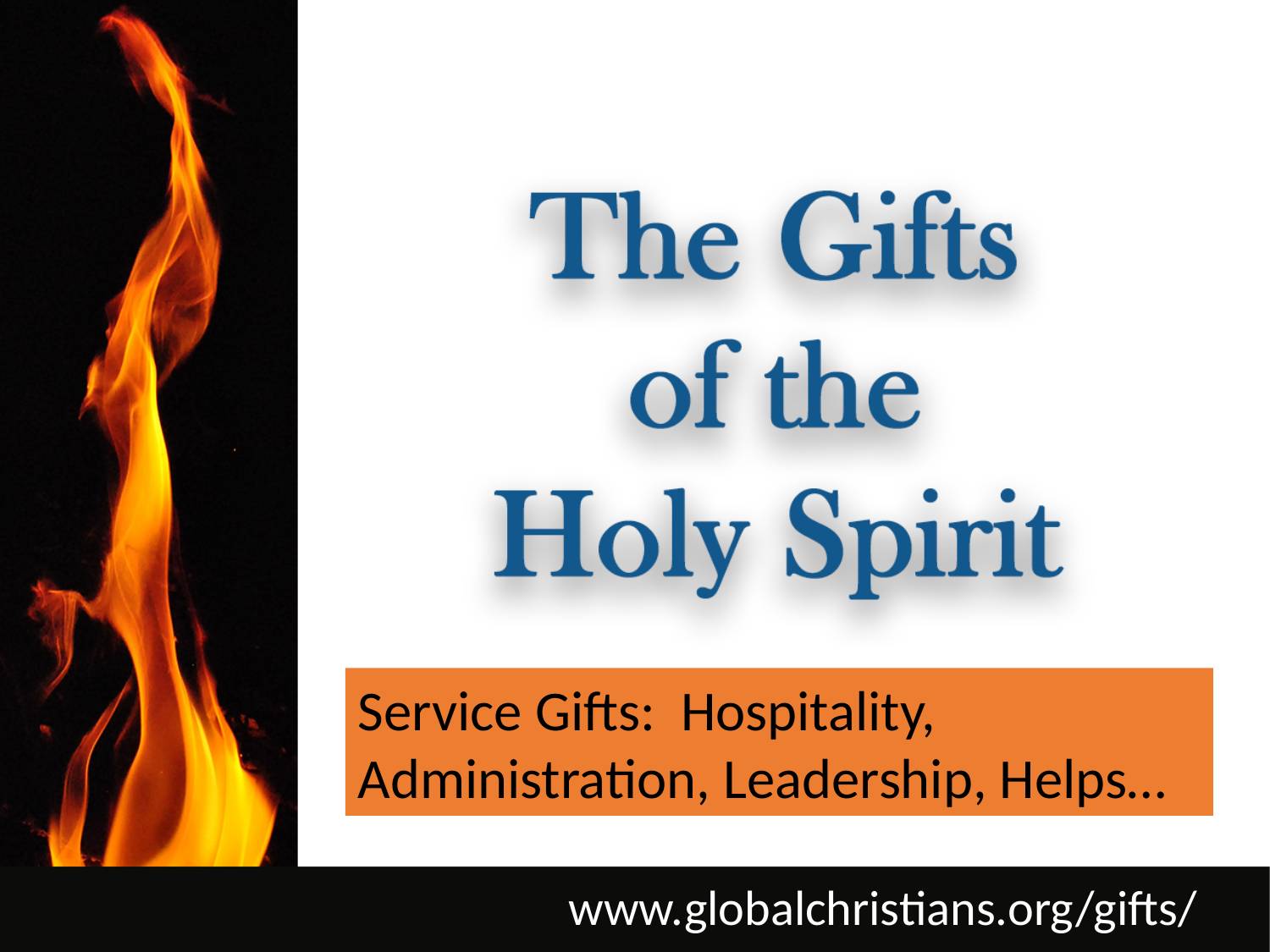

Service Gifts:  Hospitality, Administration, Leadership, Helps…
www.globalchristians.org/gifts/